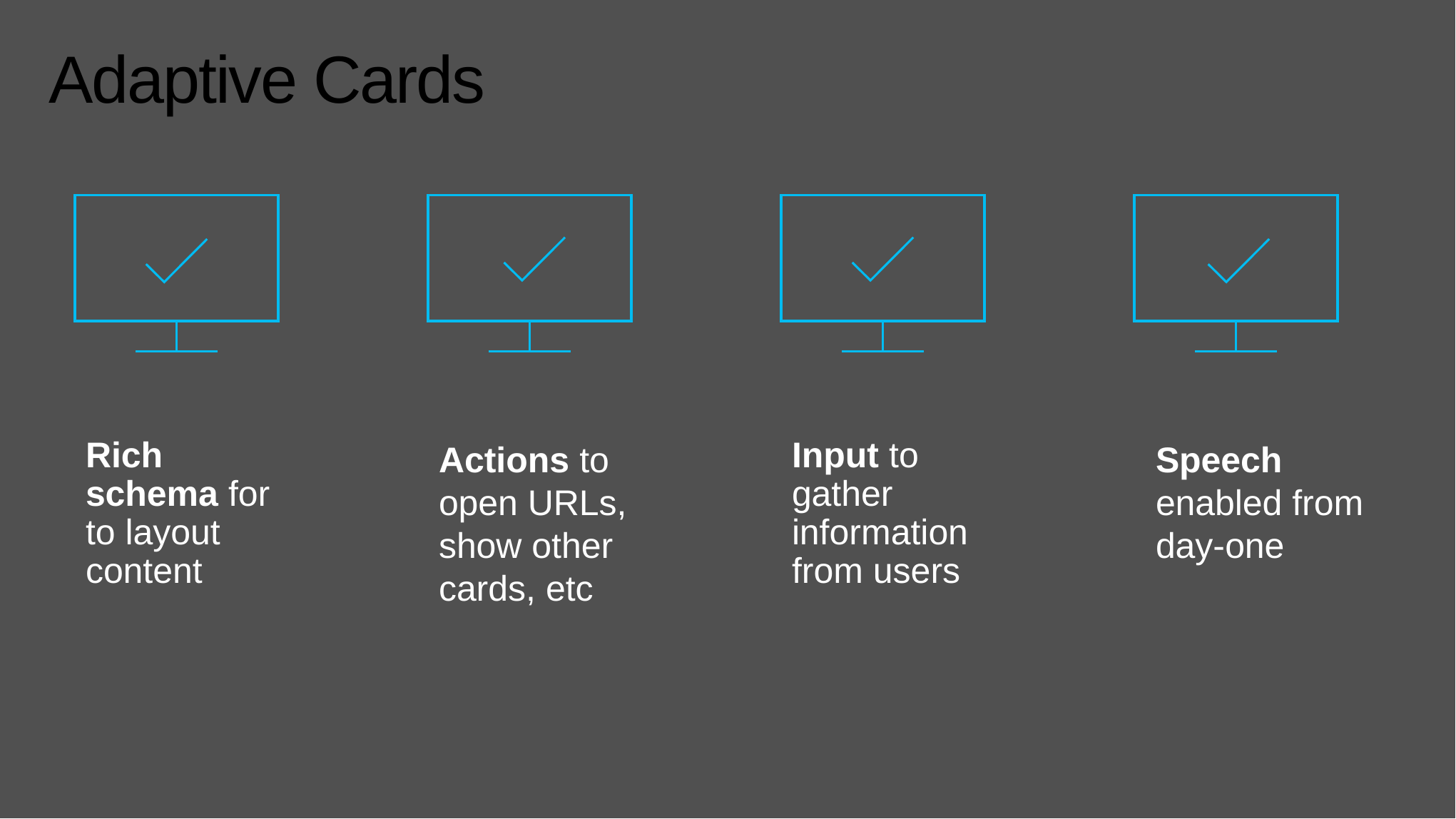

# Adaptive Cards

Rich schema for to layout content
Actions to open URLs, show other cards, etc
Input to gather information from users
Speech enabled from day-one